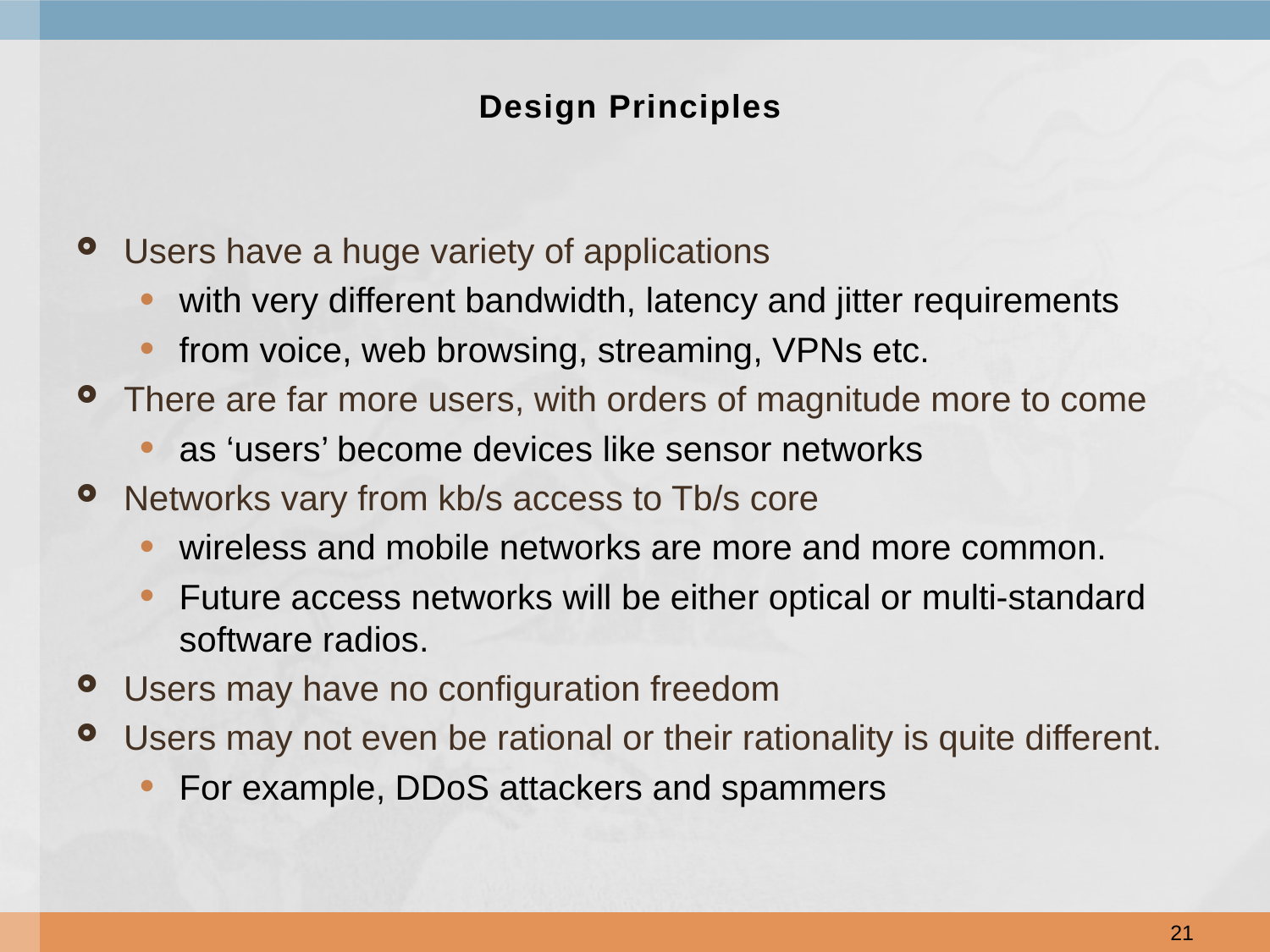

# Design Principles
Users have a huge variety of applications
with very different bandwidth, latency and jitter requirements
from voice, web browsing, streaming, VPNs etc.
There are far more users, with orders of magnitude more to come
as ‘users’ become devices like sensor networks
Networks vary from kb/s access to Tb/s core
wireless and mobile networks are more and more common.
Future access networks will be either optical or multi-standard software radios.
Users may have no configuration freedom
Users may not even be rational or their rationality is quite different.
For example, DDoS attackers and spammers

21